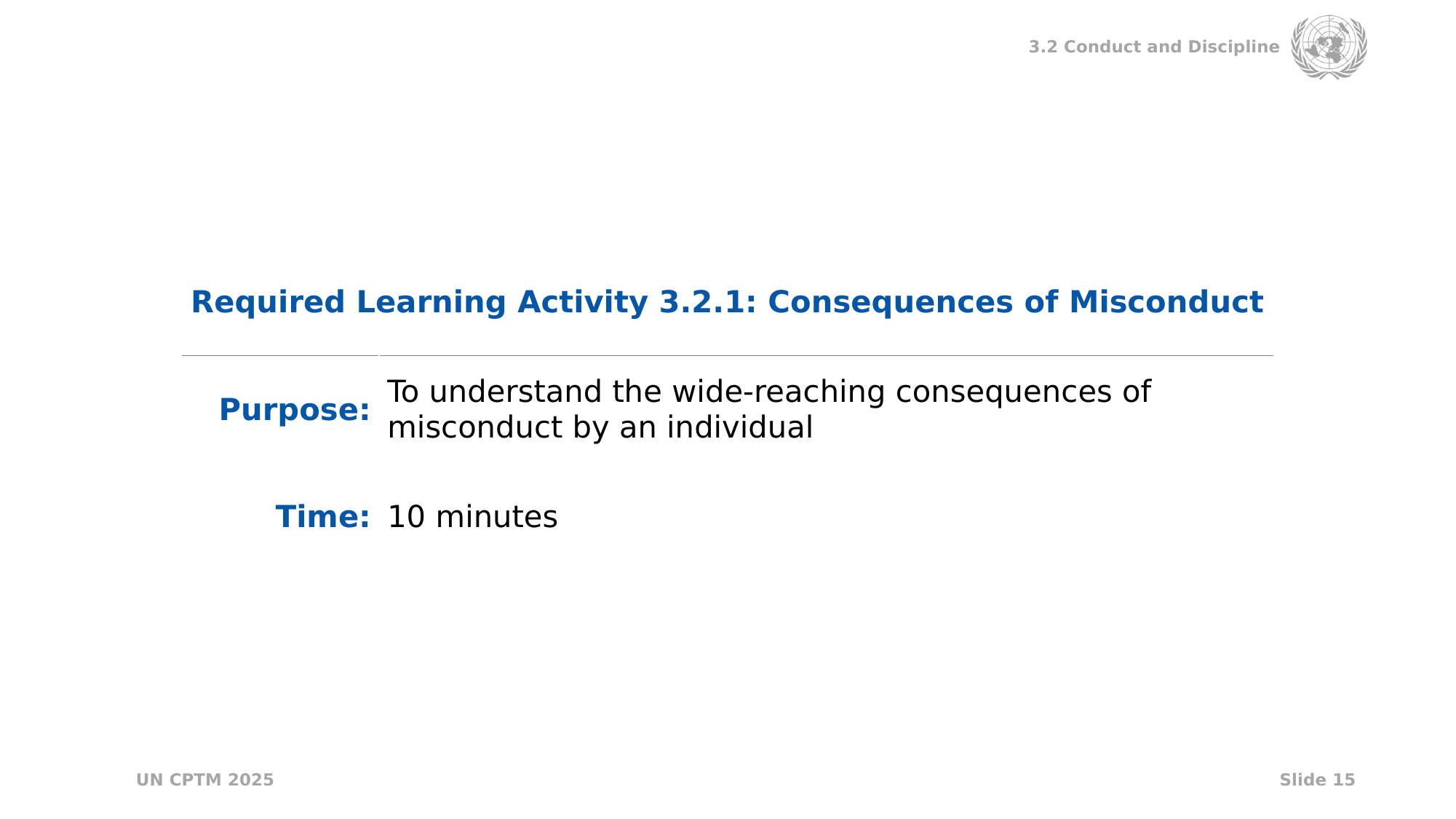

| Required Learning Activity 3.2.1: Consequences of Misconduct |  |
| --- | --- |
| Purpose: | To understand the wide-reaching consequences of misconduct by an individual |
| Time: | 10 minutes |